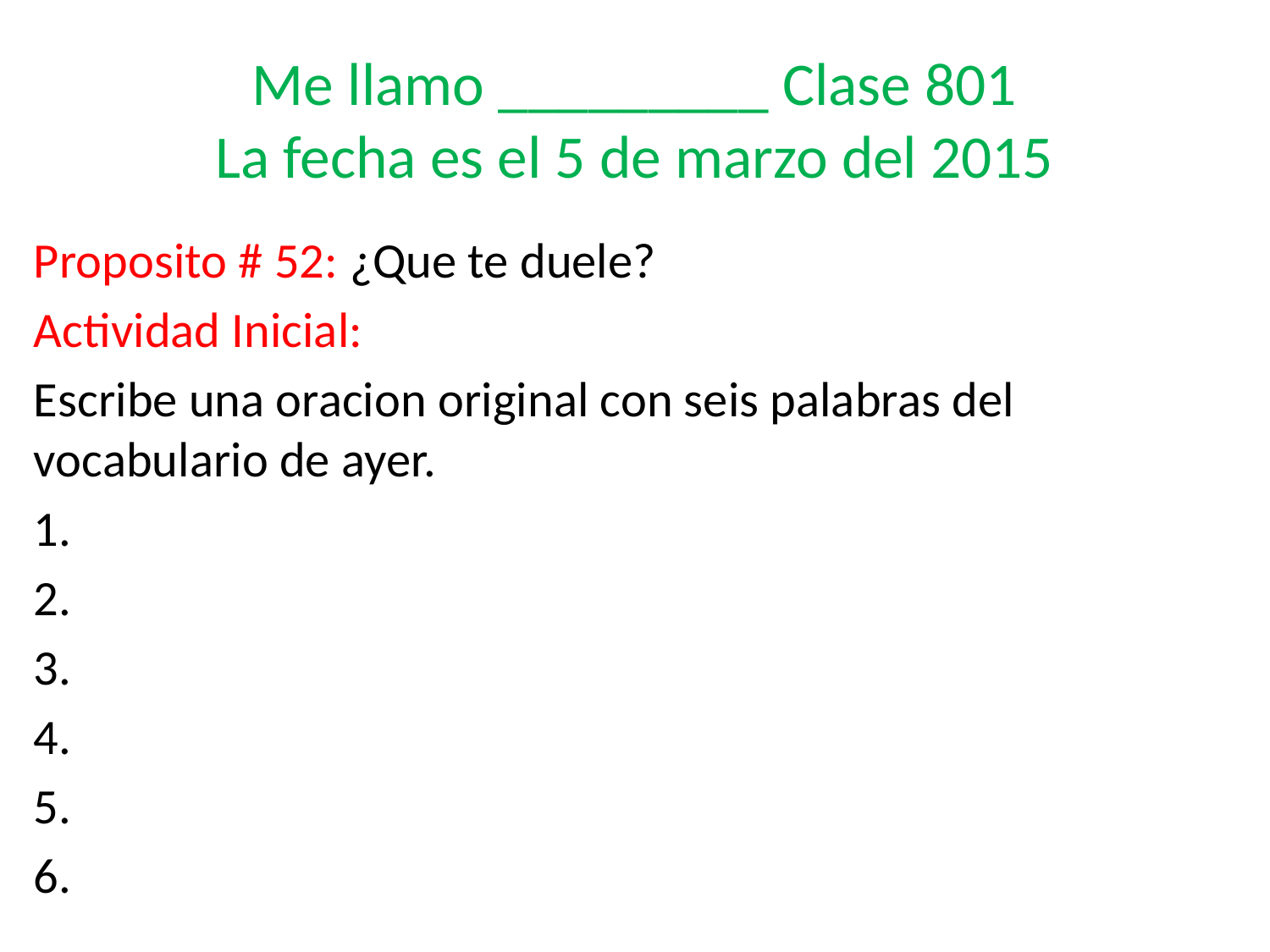

# Me llamo _________ Clase 801 La fecha es el 5 de marzo del 2015
Proposito # 52: ¿Que te duele?
Actividad Inicial:
Escribe una oracion original con seis palabras del vocabulario de ayer.
1.
2.
3.
4.
5.
6.